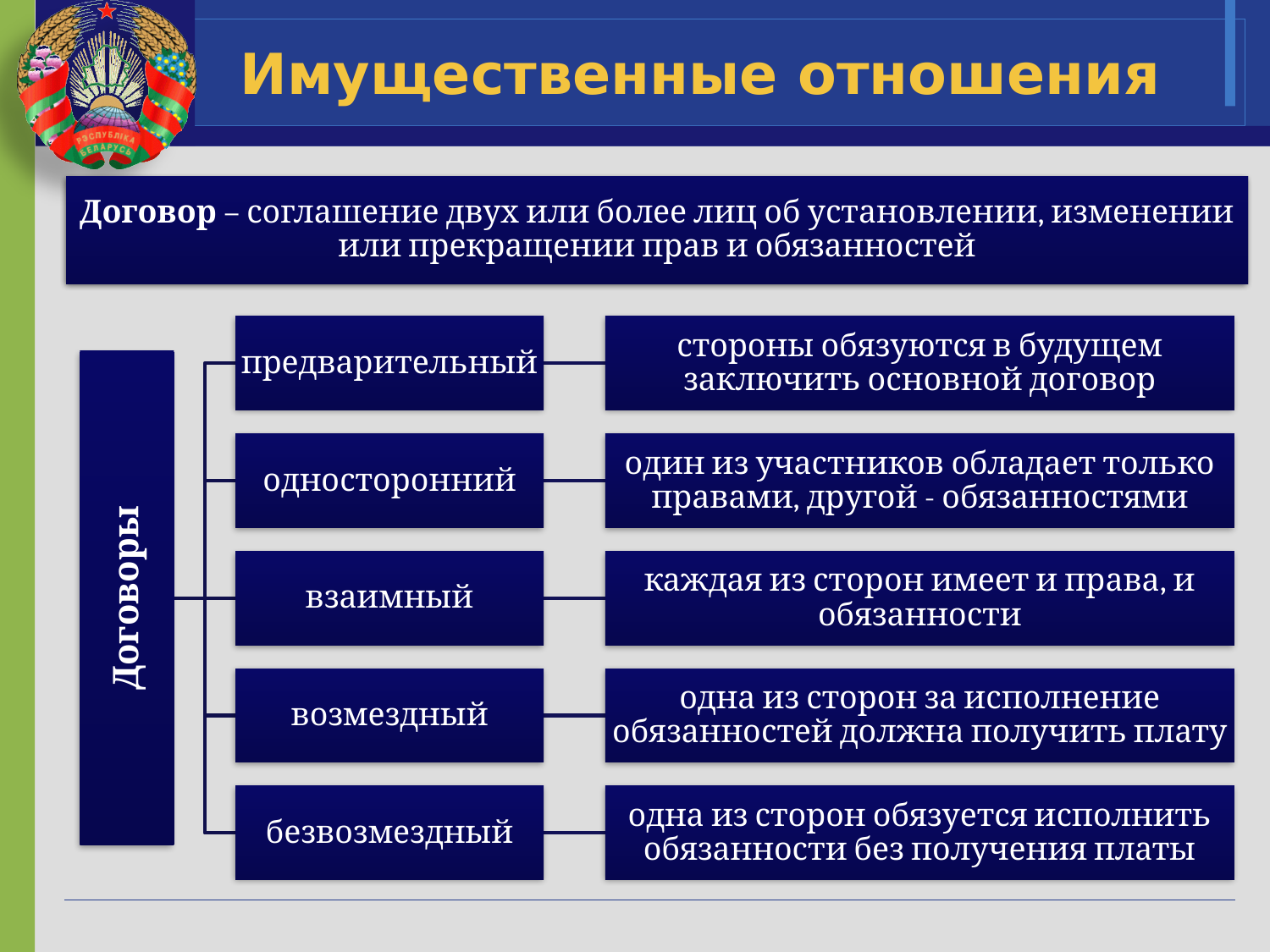

# Имущественные отношения

Договор – соглашение двух или более лиц об установлении, изменении или прекращении прав и обязанностей

Договоры
предварительный
стороны обязуются в будущем заключить основной договор
односторонний
один из участников обладает только правами, другой - обязанностями
взаимный
каждая из сторон имеет и права, и обязанности
возмездный
одна из сторон за исполнение обязанностей должна получить плату
безвозмездный
одна из сторон обязуется исполнить обязанности без получения платы